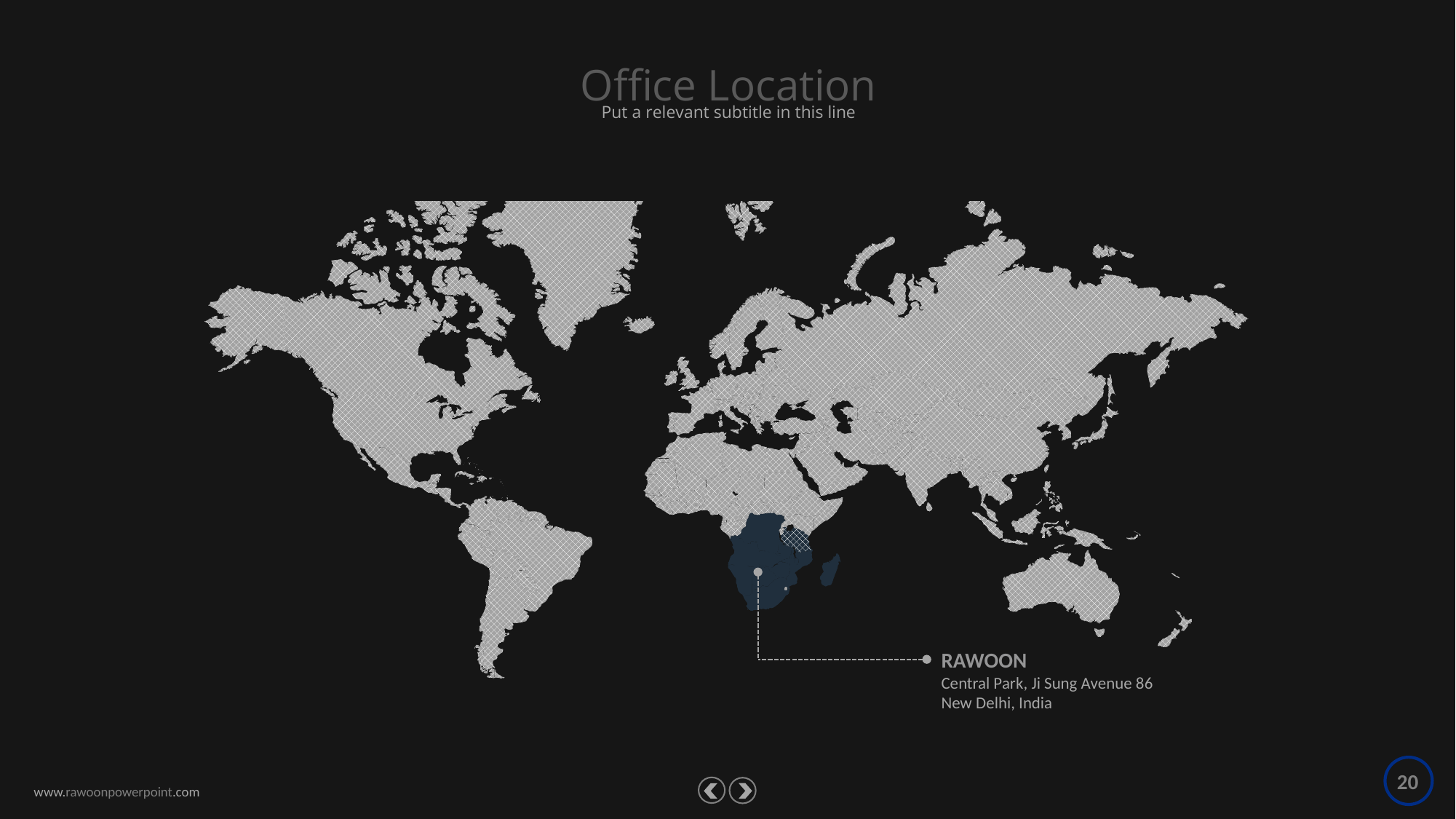

Office Location
Put a relevant subtitle in this line

RAWOON
Central Park, Ji Sung Avenue 86 New Delhi, India
20